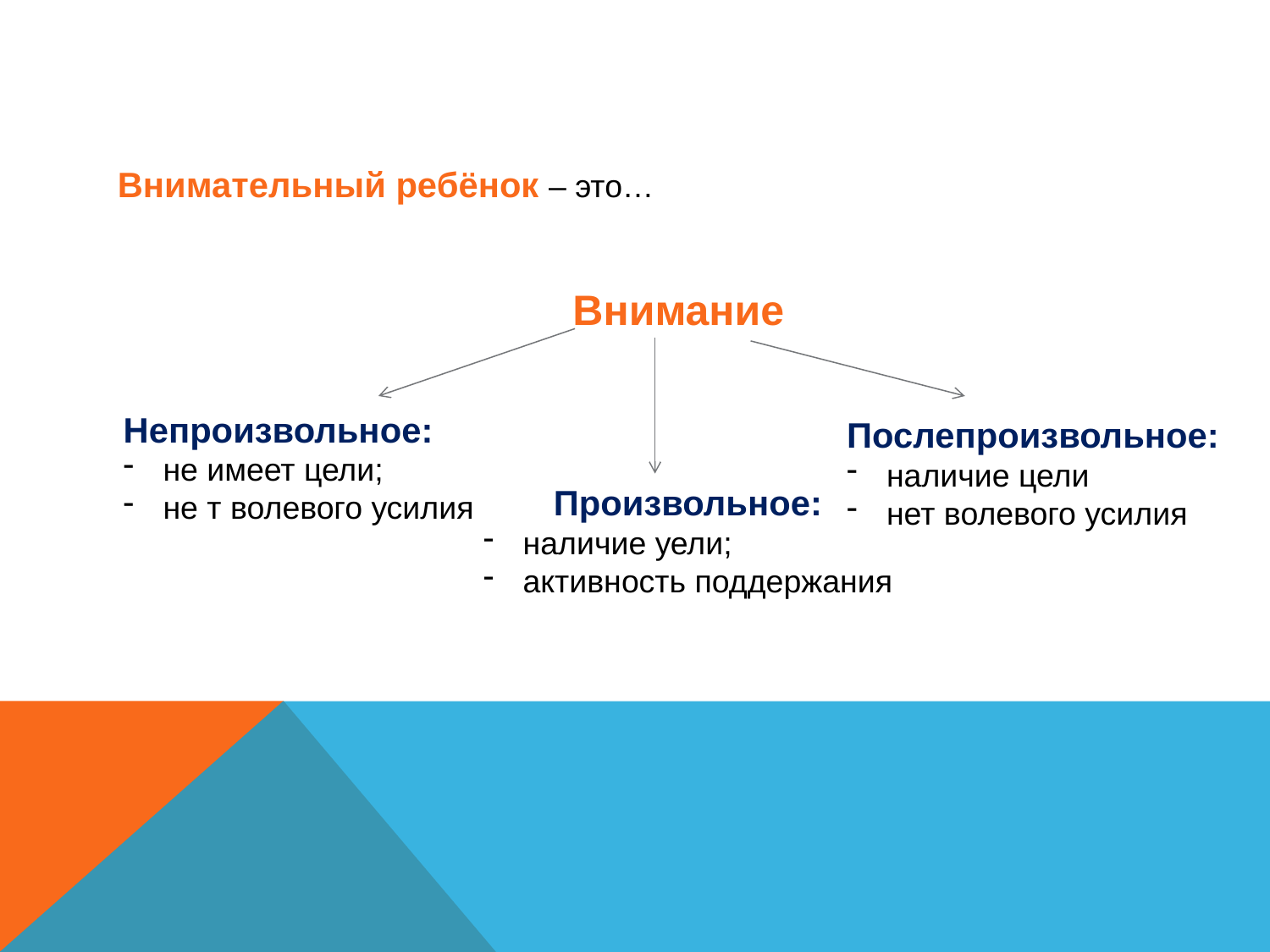

Внимательный ребёнок – это…
Внимание
Непроизвольное:
не имеет цели;
не т волевого усилия
Послепроизвольное:
наличие цели
нет волевого усилия
Произвольное:
наличие уели;
активность поддержания